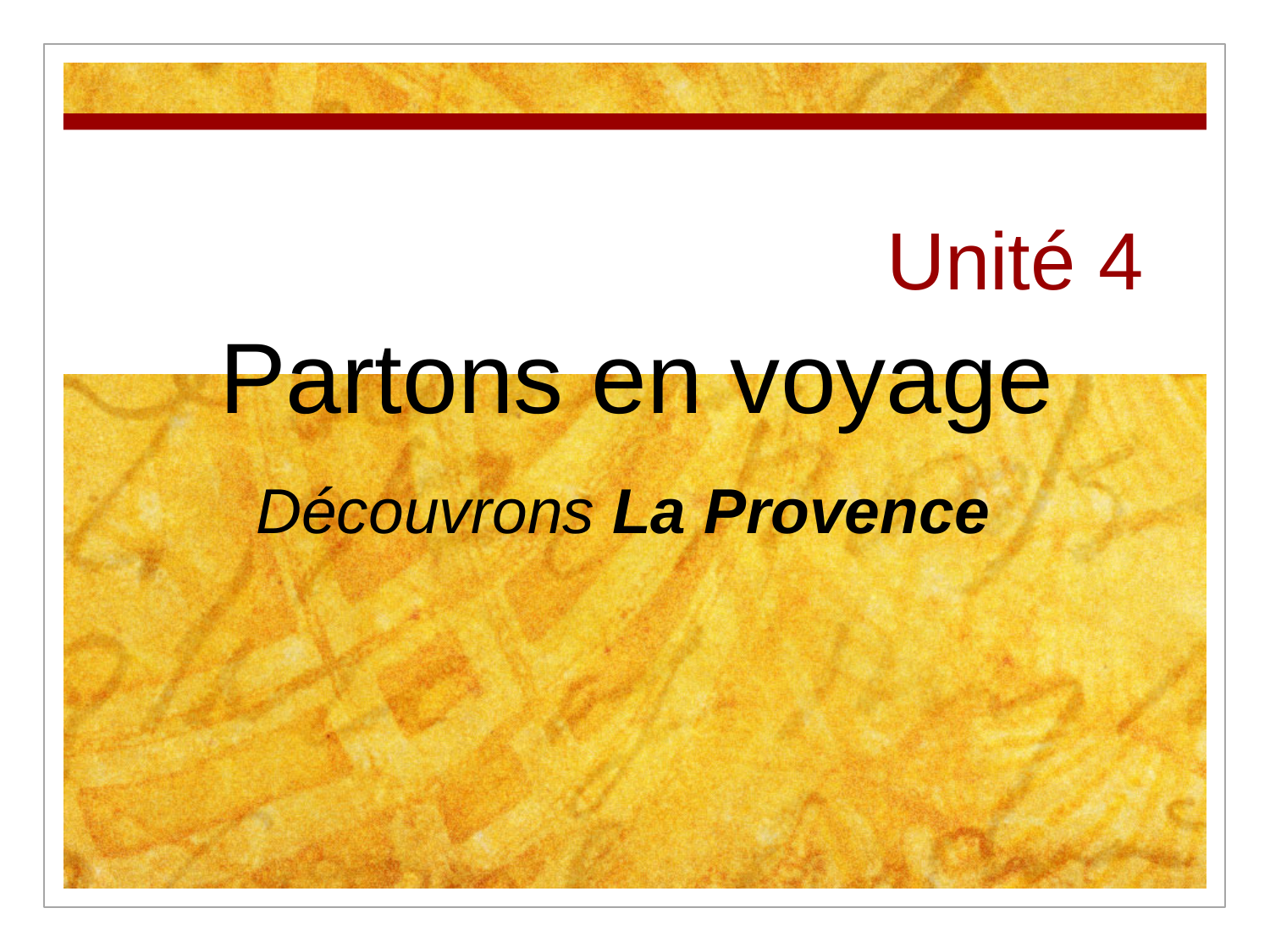

# Unité 4
Partons en voyage
Découvrons La Provence